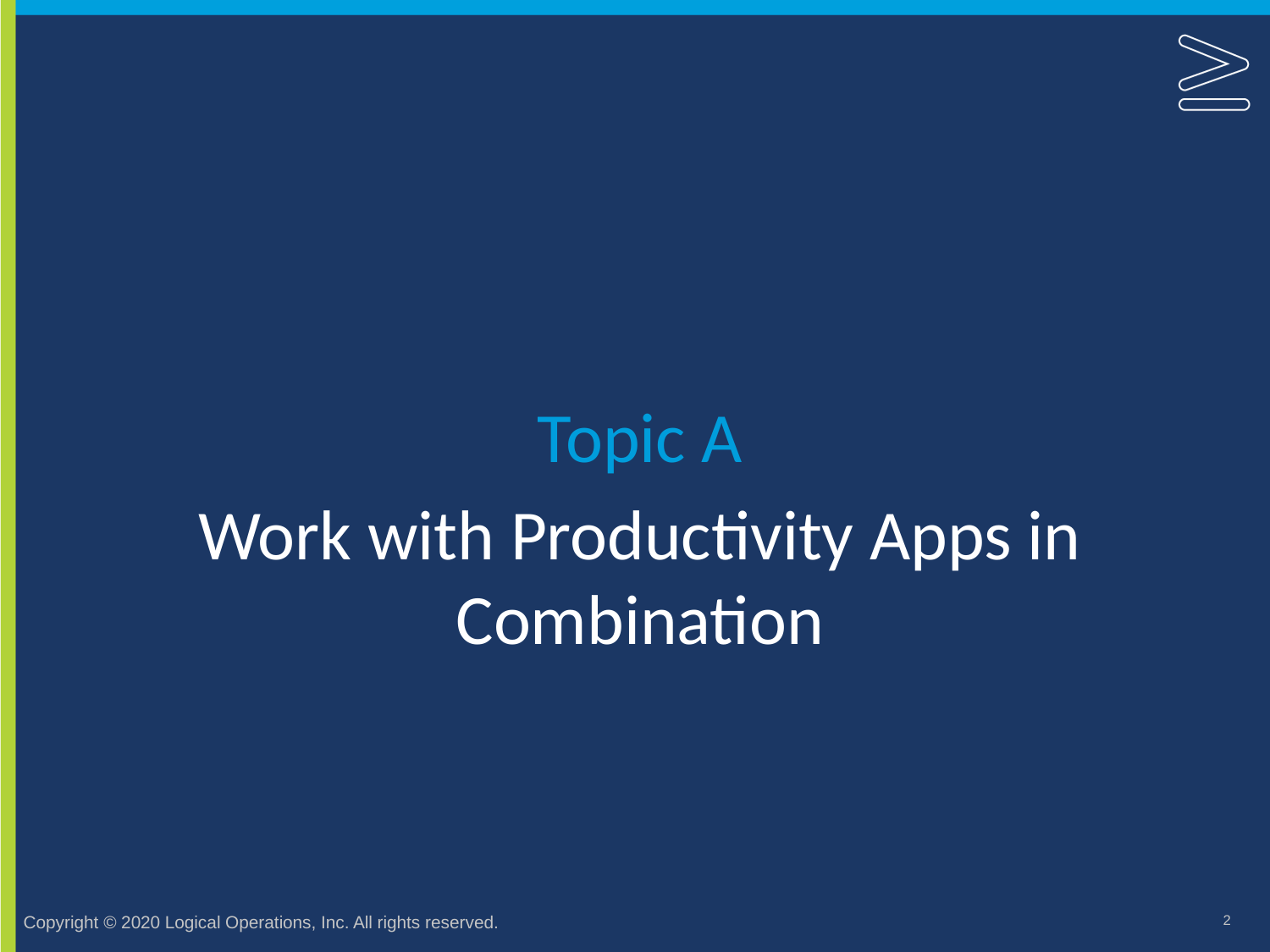

Topic A
# Work with Productivity Apps in Combination
2